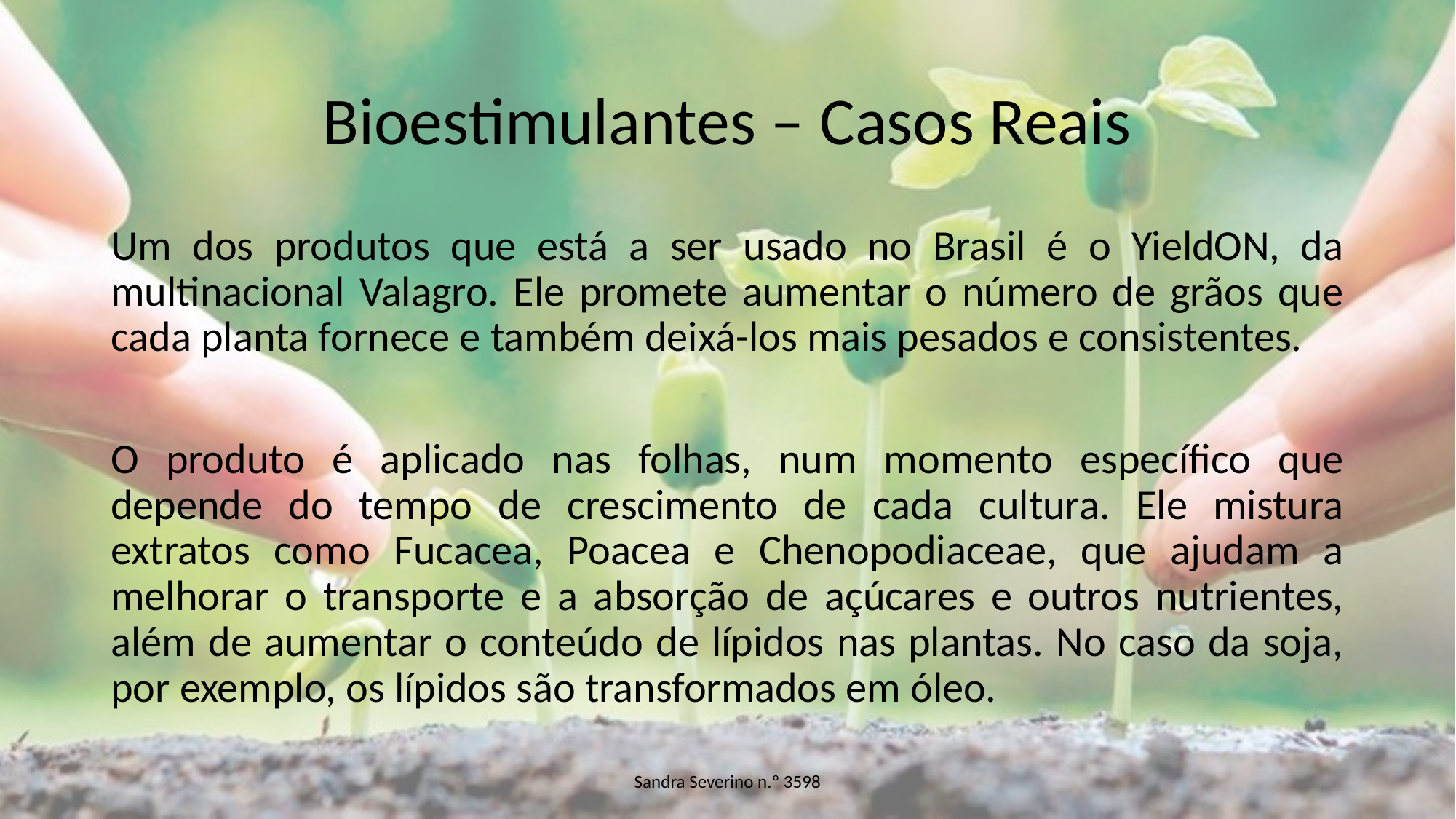

# Bioestimulantes – Casos Reais
Um dos produtos que está a ser usado no Brasil é o YieldON, da multinacional Valagro. Ele promete aumentar o número de grãos que cada planta fornece e também deixá-los mais pesados e consistentes.

O produto é aplicado nas folhas, num momento específico que depende do tempo de crescimento de cada cultura. Ele mistura extratos como Fucacea, Poacea e Chenopodiaceae, que ajudam a melhorar o transporte e a absorção de açúcares e outros nutrientes, além de aumentar o conteúdo de lípidos nas plantas. No caso da soja, por exemplo, os lípidos são transformados em óleo.
Sandra Severino n.º 3598